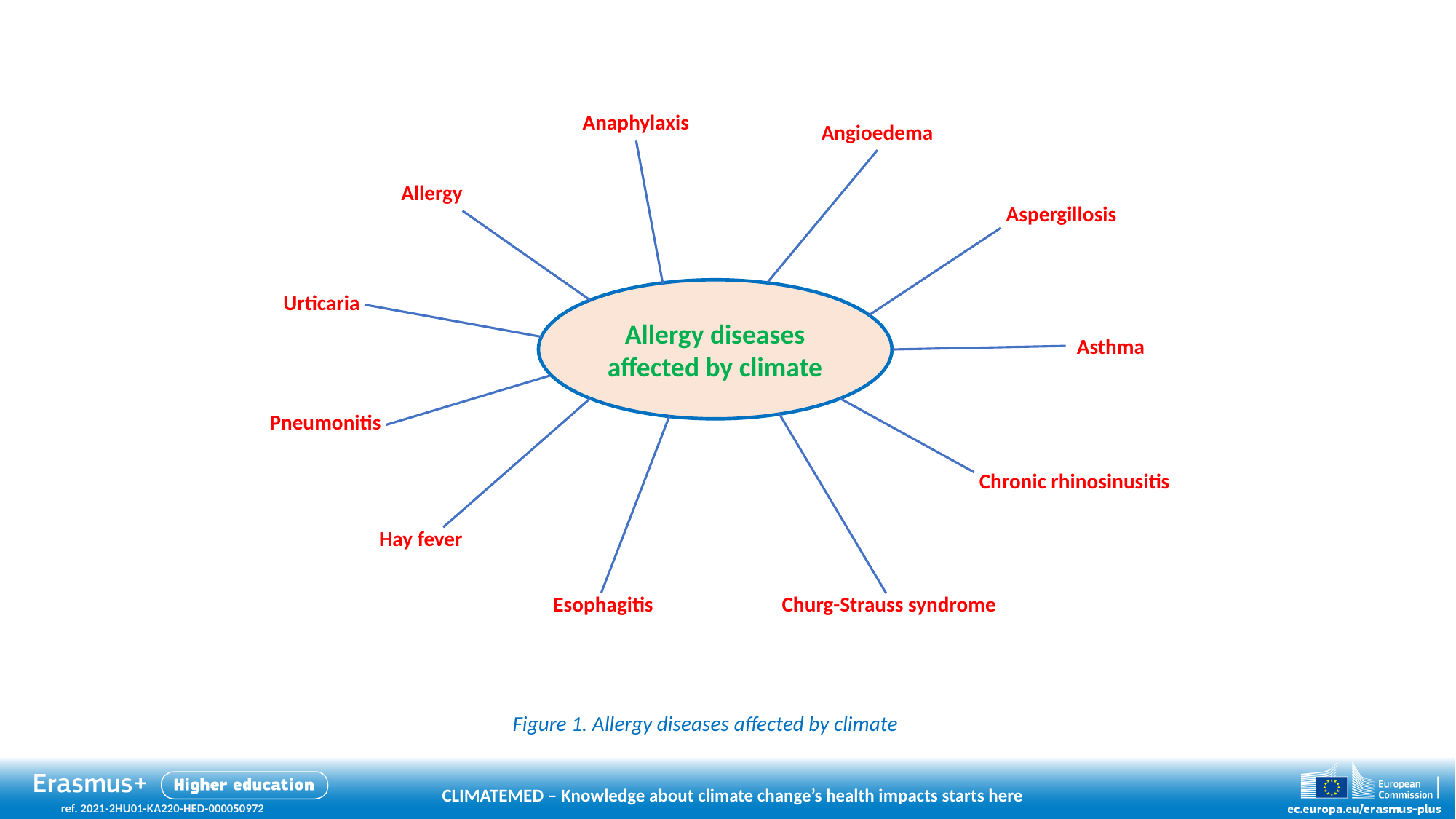

Anaphylaxis
Angioedema
Allergy
Aspergillosis
Allergy diseases affected by climate
Urticaria
Asthma
Pneumonitis
Chronic rhinosinusitis
Hay fever
Churg-Strauss syndrome
Esophagitis
Figure 1. Allergy diseases affected by climate